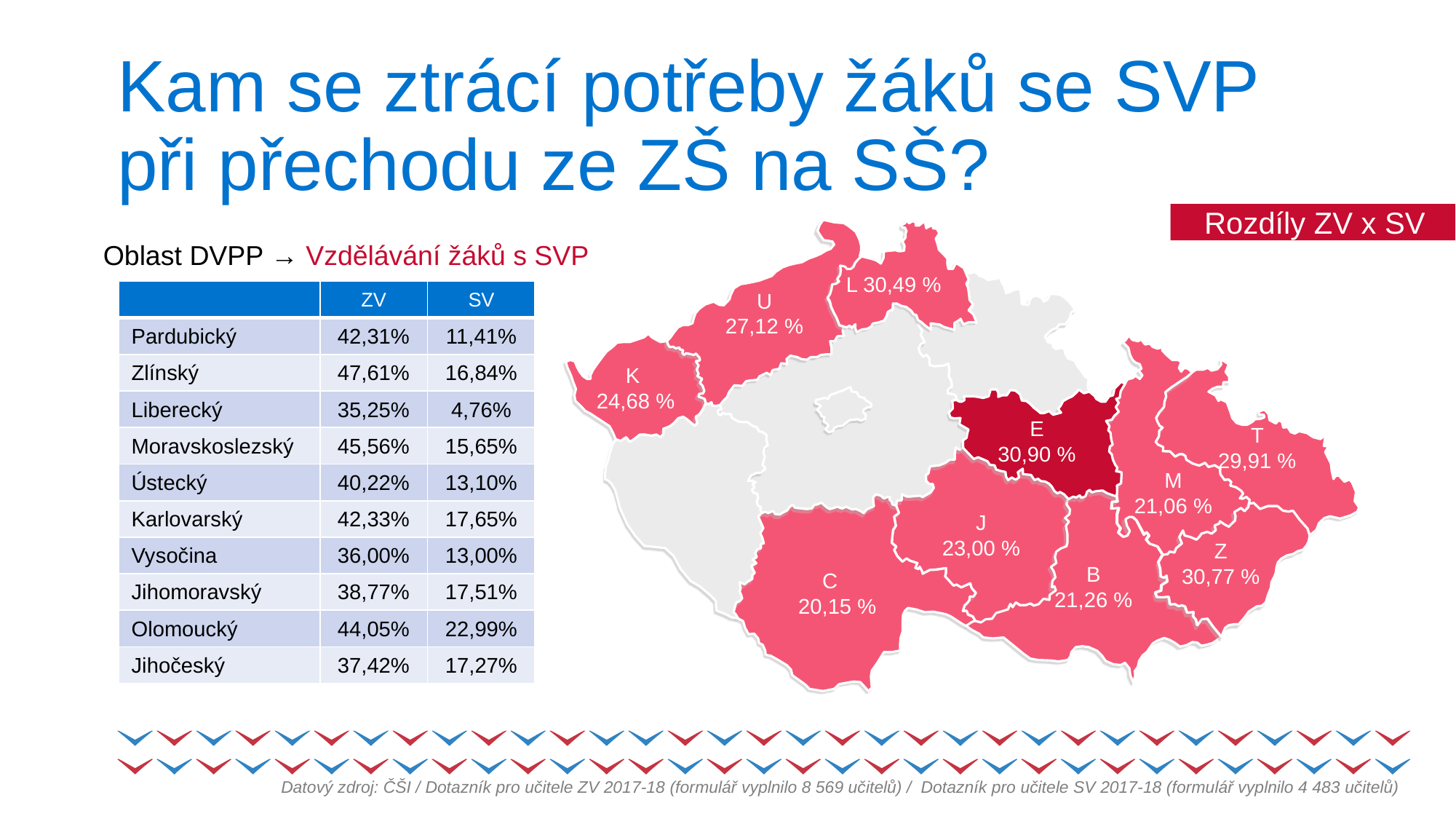

# Kam se ztrácí potřeby žáků se SVP při přechodu ze ZŠ na SŠ?
Rozdíly ZV x SV
U
27,12 %

K
24,68 %

T
29,91 %
E
30,90 %

J
23,00 %
B
21,26 %
             C
         20,15 %

Oblast DVPP → Vzdělávání žáků s SVP
L 30,49 %
|  | ZV | SV |
| --- | --- | --- |
| Pardubický | 42,31% | 11,41% |
| Zlínský | 47,61% | 16,84% |
| Liberecký | 35,25% | 4,76% |
| Moravskoslezský | 45,56% | 15,65% |
| Ústecký | 40,22% | 13,10% |
| Karlovarský | 42,33% | 17,65% |
| Vysočina | 36,00% | 13,00% |
| Jihomoravský | 38,77% | 17,51% |
| Olomoucký | 44,05% | 22,99% |
| Jihočeský | 37,42% | 17,27% |
M
21,06 %
Z
30,77 %
Datový zdroj: ČŠI / Dotazník pro učitele ZV 2017-18 (formulář vyplnilo 8 569 učitelů) /  Dotazník pro učitele SV 2017-18 (formulář vyplnilo 4 483 učitelů)